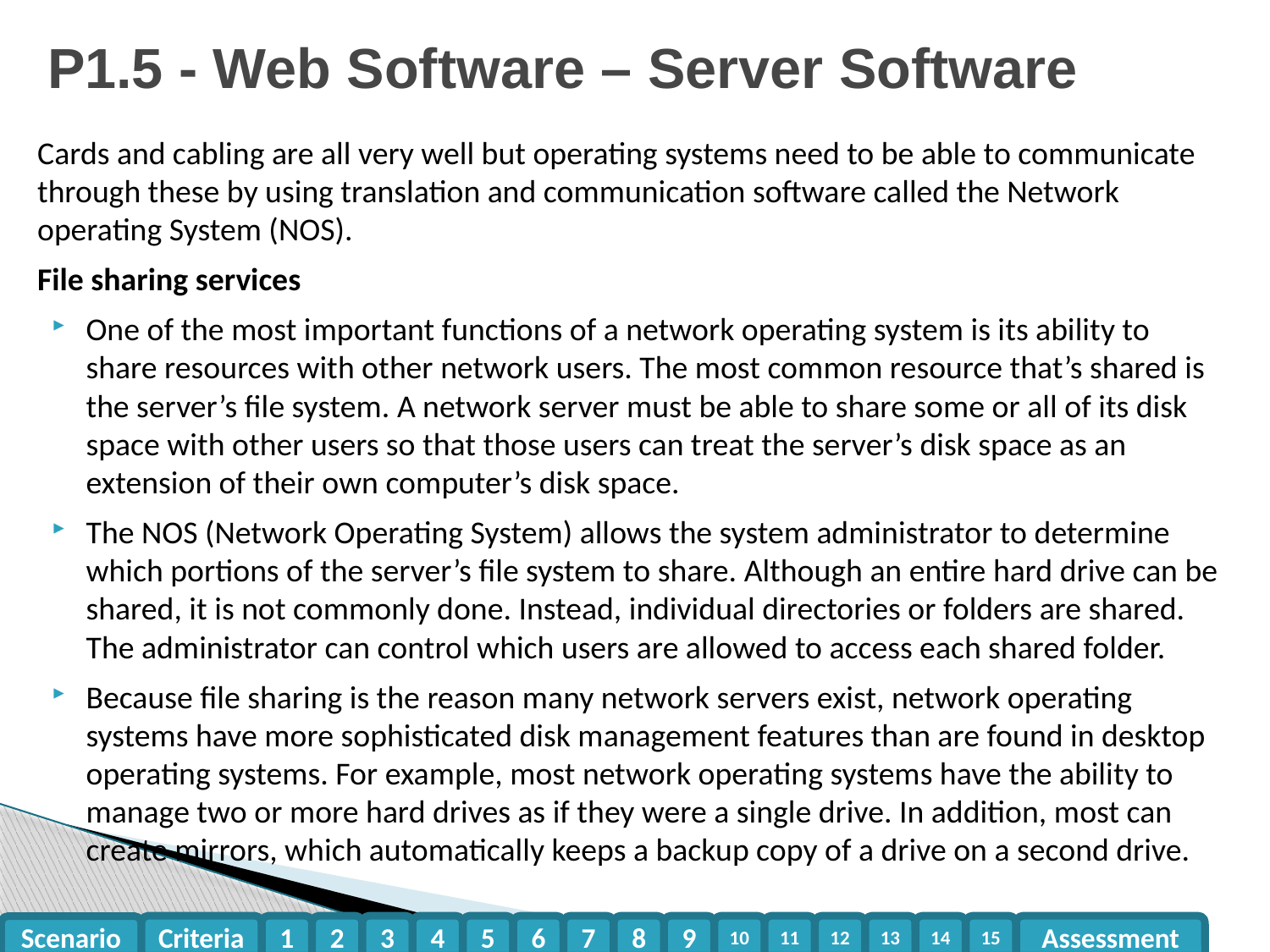

# P1.5 - Web Software – Server Software
Cards and cabling are all very well but operating systems need to be able to communicate through these by using translation and communication software called the Network operating System (NOS).
File sharing services
One of the most important functions of a network operating system is its ability to share resources with other network users. The most common resource that’s shared is the server’s file system. A network server must be able to share some or all of its disk space with other users so that those users can treat the server’s disk space as an extension of their own computer’s disk space.
The NOS (Network Operating System) allows the system administrator to determine which portions of the server’s file system to share. Although an entire hard drive can be shared, it is not commonly done. Instead, individual directories or folders are shared. The administrator can control which users are allowed to access each shared folder.
Because file sharing is the reason many network servers exist, network operating systems have more sophisticated disk management features than are found in desktop operating systems. For example, most network operating systems have the ability to manage two or more hard drives as if they were a single drive. In addition, most can create mirrors, which automatically keeps a backup copy of a drive on a second drive.